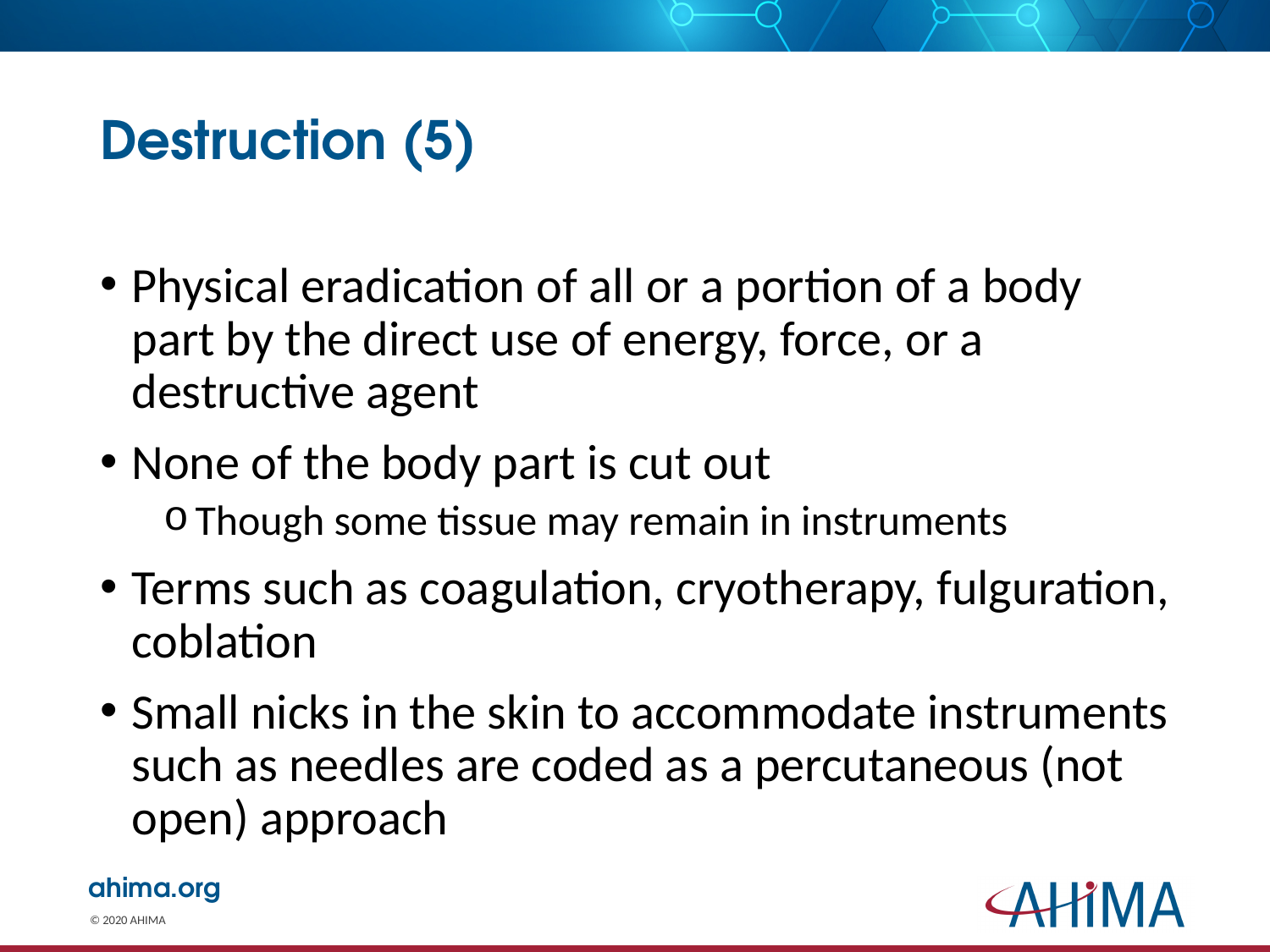

# Destruction (5)
Physical eradication of all or a portion of a body part by the direct use of energy, force, or a destructive agent
None of the body part is cut out
Though some tissue may remain in instruments
Terms such as coagulation, cryotherapy, fulguration, coblation
Small nicks in the skin to accommodate instruments such as needles are coded as a percutaneous (not open) approach